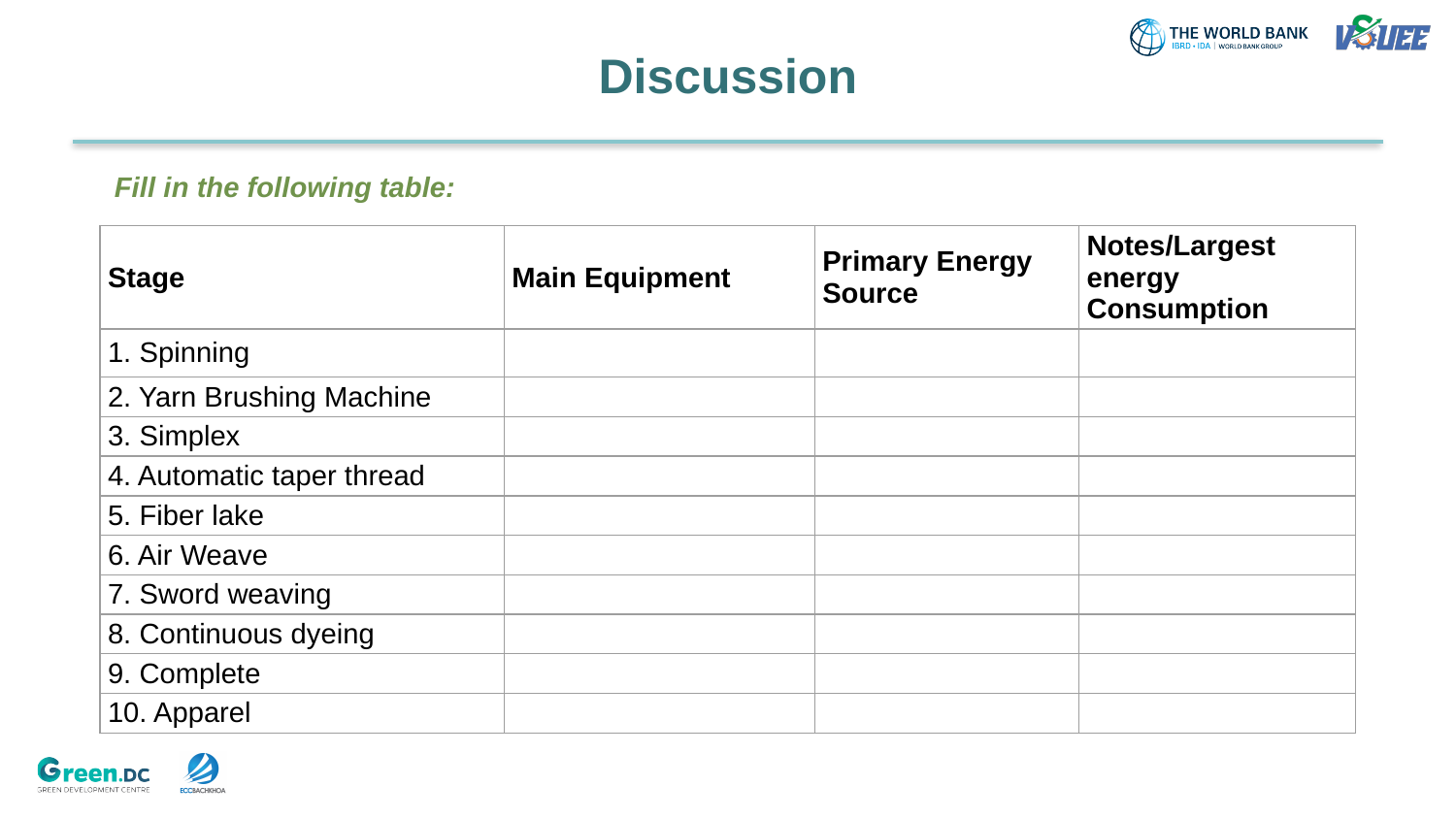

# Discussion
Fill in the following table:
| Stage | Main Equipment | Primary Energy Source | Notes/Largest energy Consumption |
| --- | --- | --- | --- |
| 1. Spinning |  |  |  |
| 2. Yarn Brushing Machine |  |  |  |
| 3. Simplex |  |  |  |
| 4. Automatic taper thread |  |  |  |
| 5. Fiber lake |  |  |  |
| 6. Air Weave |  |  |  |
| 7. Sword weaving |  |  |  |
| 8. Continuous dyeing |  |  |  |
| 9. Complete |  |  |  |
| 10. Apparel |  |  |  |